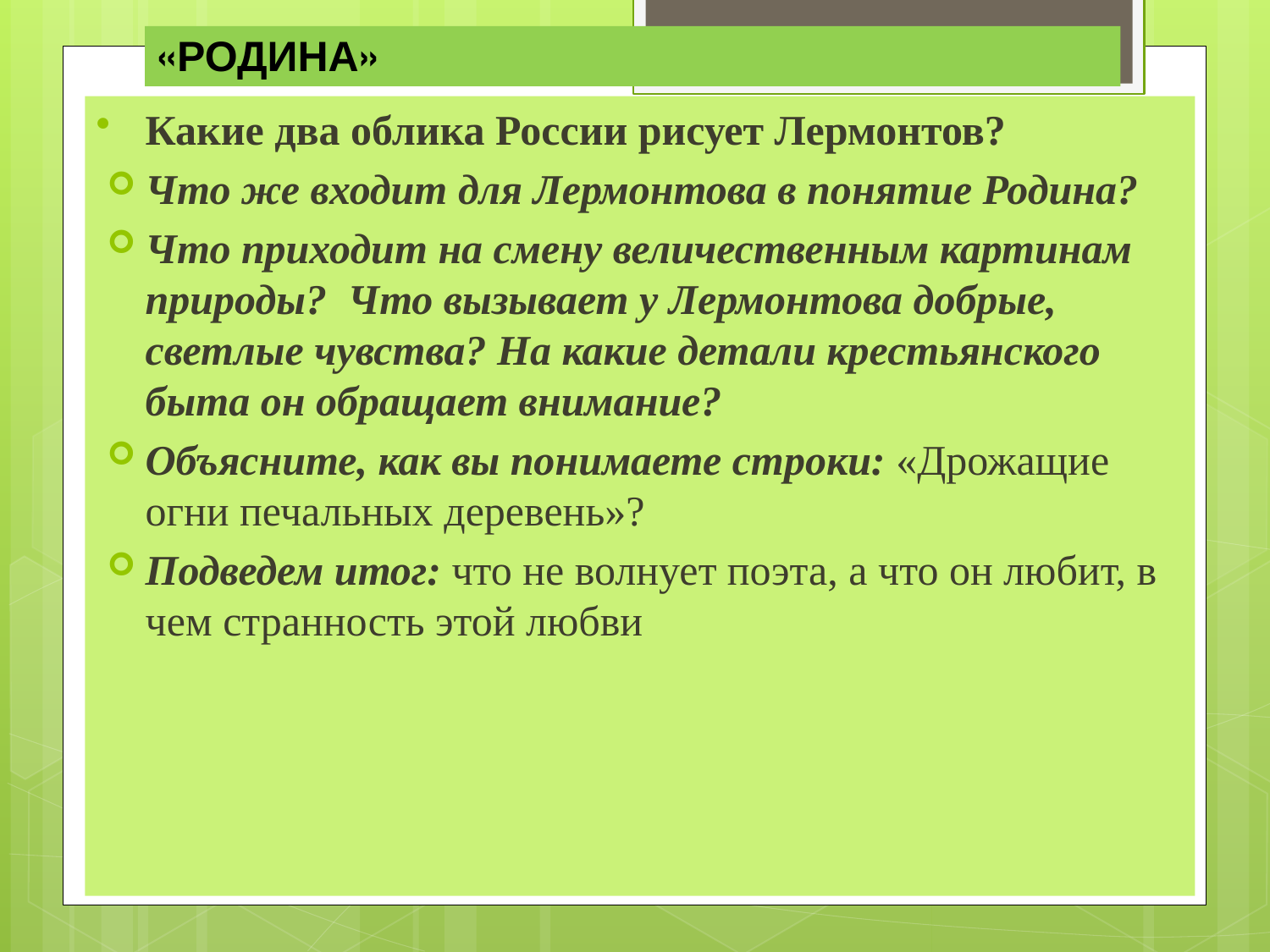

# «РОДИНА»
Какие два облика России рисует Лермонтов?
Что же входит для Лермонтова в понятие Родина?
Что приходит на смену величественным картинам природы?  Что вызывает у Лермонтова добрые, светлые чувства? На какие детали крестьянского быта он обращает внимание?
Объясните, как вы понимаете строки: «Дрожащие огни печальных деревень»?
Подведем итог: что не волнует поэта, а что он любит, в чем странность этой любви